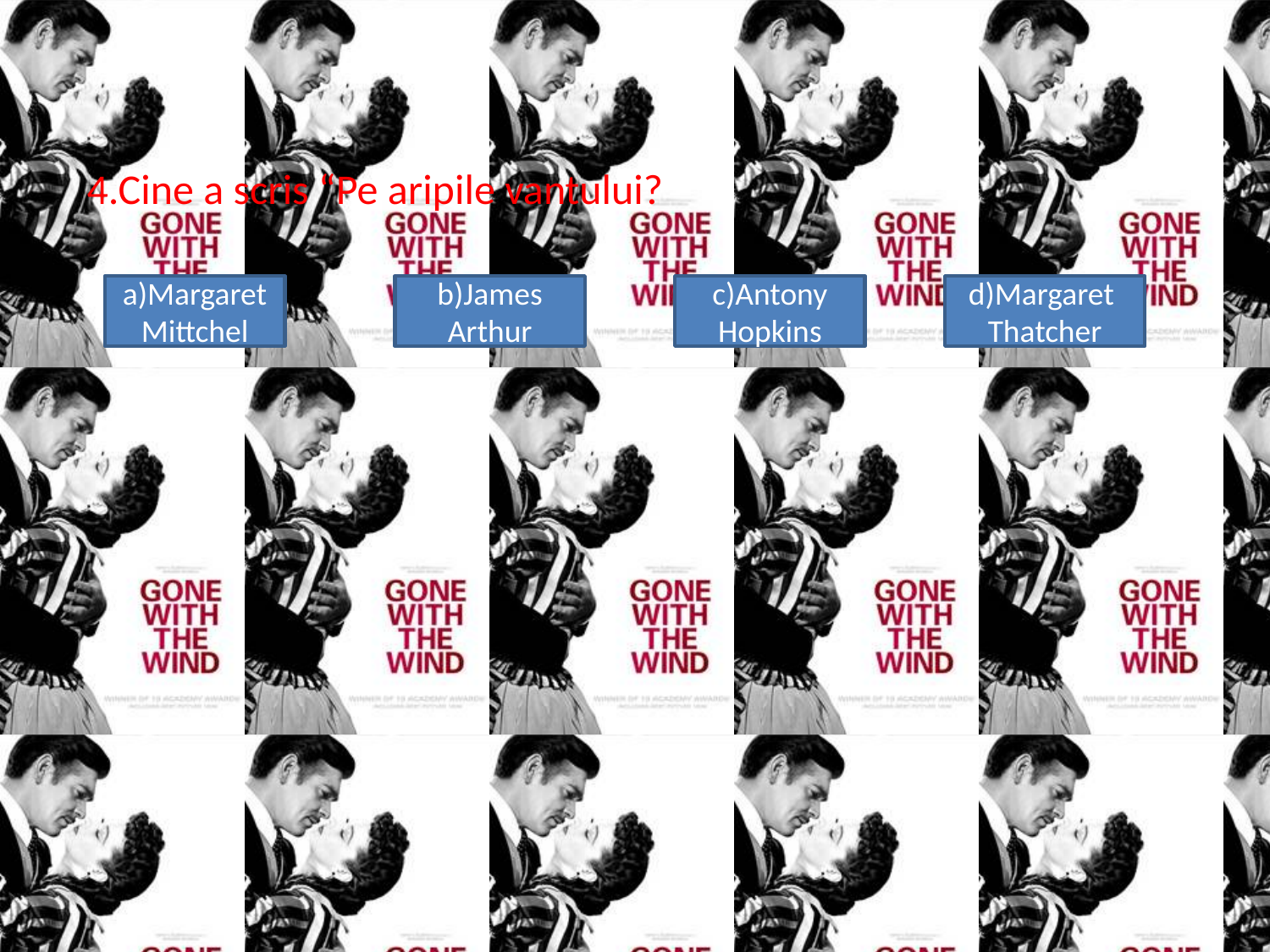

4.Cine a scris “Pe aripile vantului?
a)Margaret Mittchel
b)James Arthur
c)Antony Hopkins
d)Margaret  Thatcher